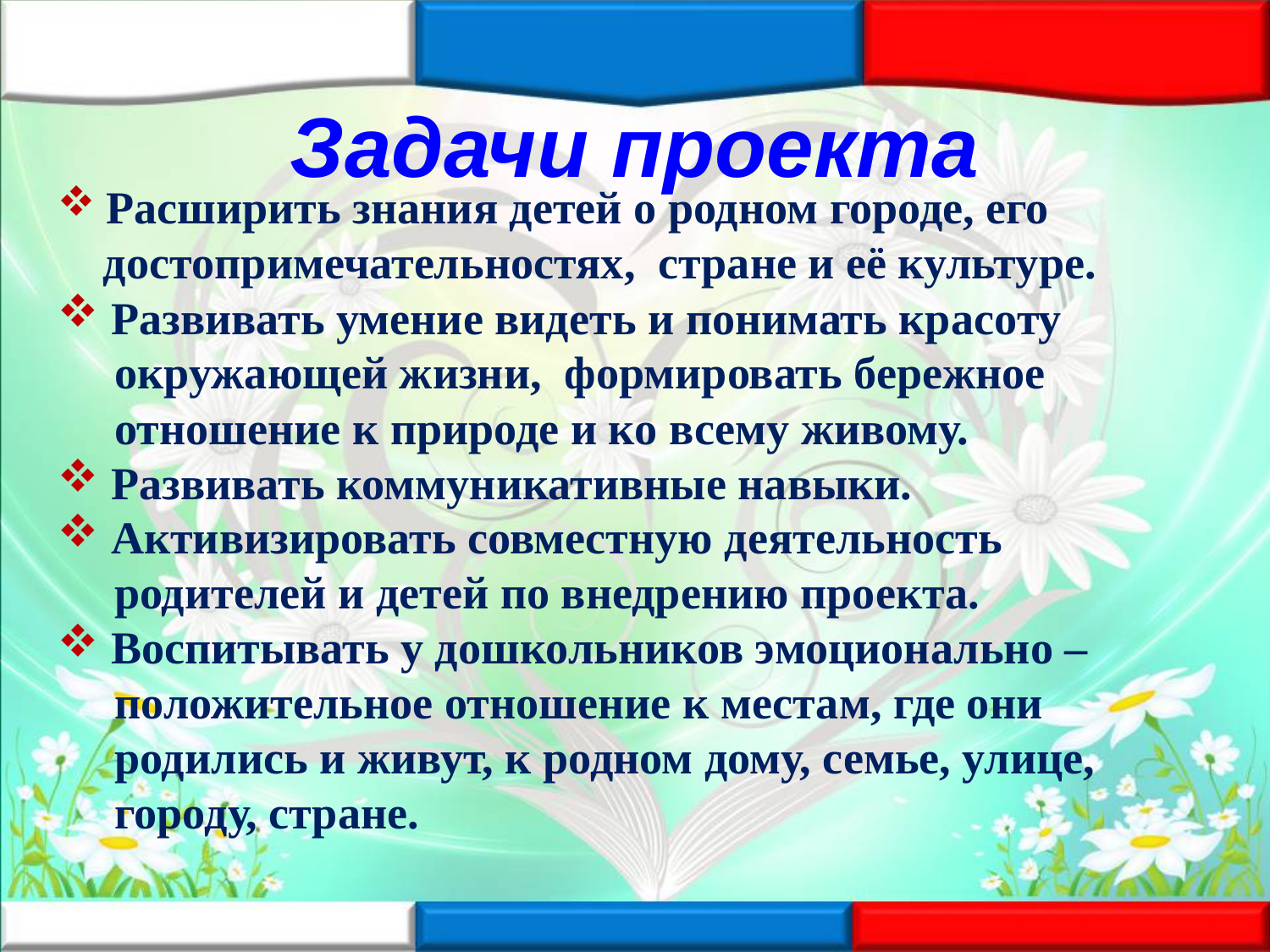

Задачи проекта
 Расширить знания детей о родном городе, его
    достопримечательностях,  стране и её культуре.
 Развивать умение видеть и понимать красоту
     окружающей жизни,  формировать бережное
     отношение к природе и ко всему живому.
 Развивать коммуникативные навыки.
 Активизировать совместную деятельность
     родителей и детей по внедрению проекта.
 Воспитывать у дошкольников эмоционально –
     положительное отношение к местам, где они
     родились и живут, к родном дому, семье, улице,
     городу, стране.